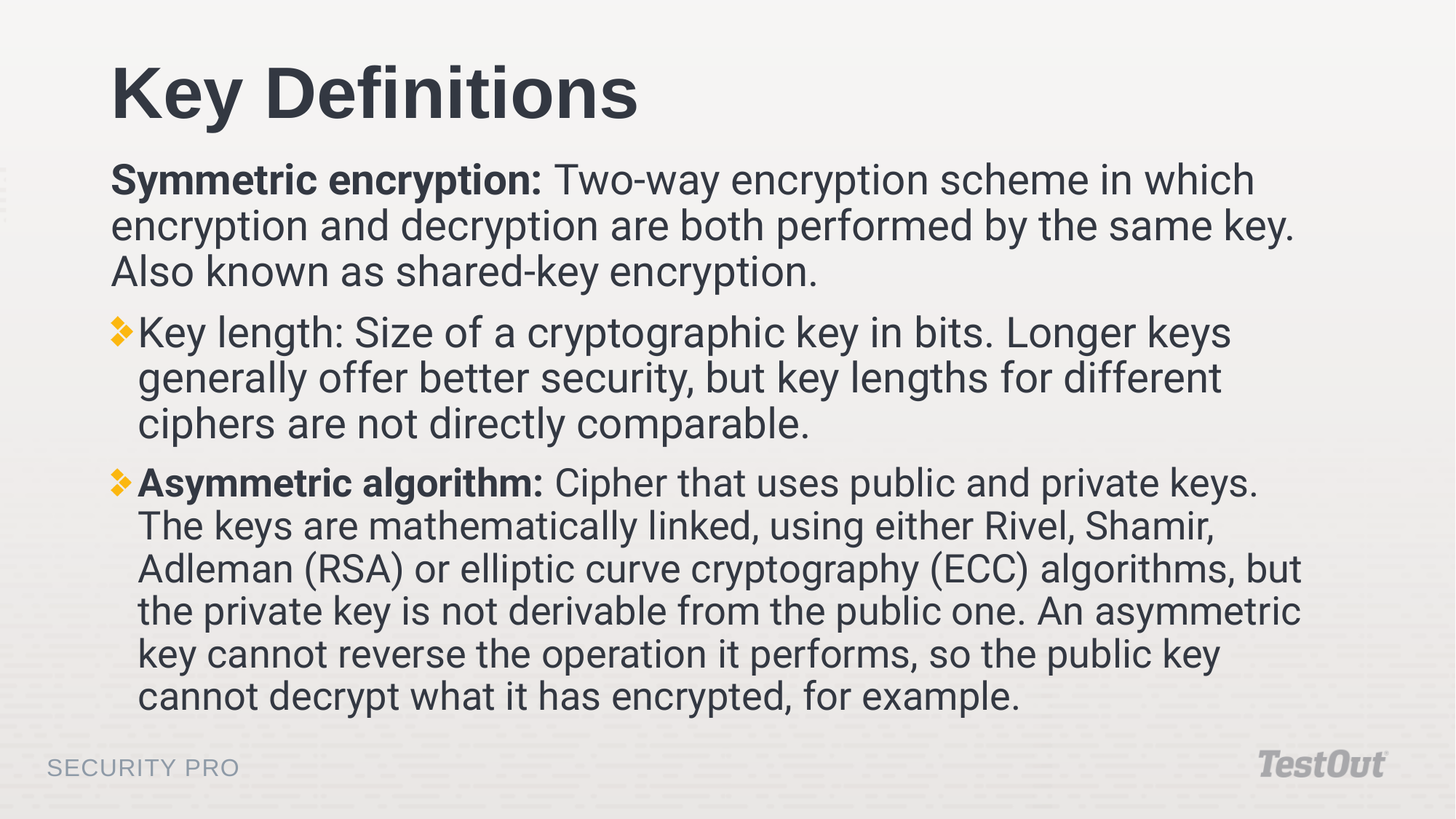

# Key Definitions
Symmetric encryption: Two-way encryption scheme in which encryption and decryption are both performed by the same key. Also known as shared-key encryption.
Key length: Size of a cryptographic key in bits. Longer keys generally offer better security, but key lengths for different ciphers are not directly comparable.
Asymmetric algorithm: Cipher that uses public and private keys. The keys are mathematically linked, using either Rivel, Shamir, Adleman (RSA) or elliptic curve cryptography (ECC) algorithms, but the private key is not derivable from the public one. An asymmetric key cannot reverse the operation it performs, so the public key cannot decrypt what it has encrypted, for example.
Security Pro